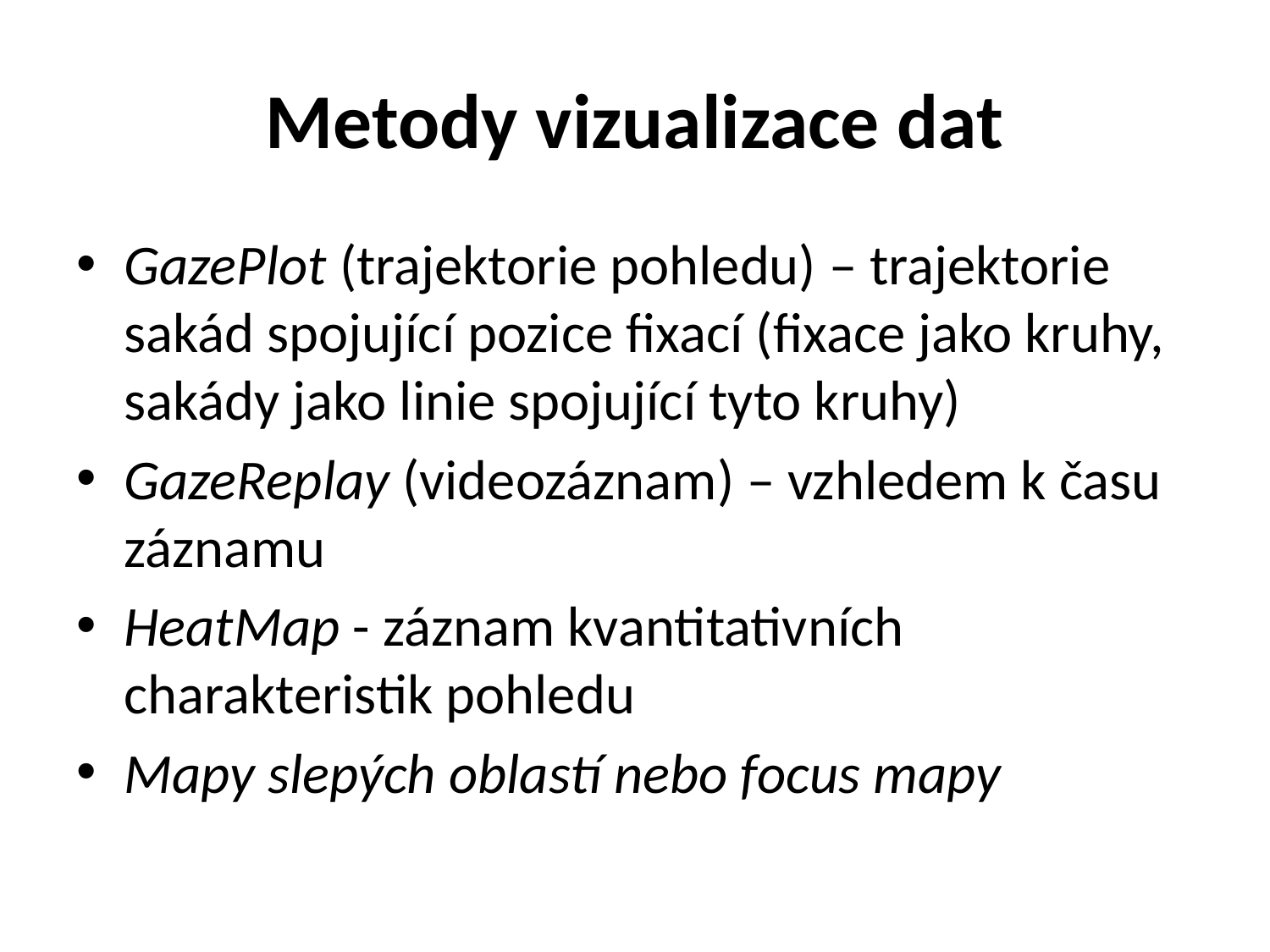

# Metody vizualizace dat
GazePlot (trajektorie pohledu) – trajektorie sakád spojující pozice fixací (fixace jako kruhy, sakády jako linie spojující tyto kruhy)
GazeReplay (videozáznam) – vzhledem k času záznamu
HeatMap - záznam kvantitativních charakteristik pohledu
Mapy slepých oblastí nebo focus mapy